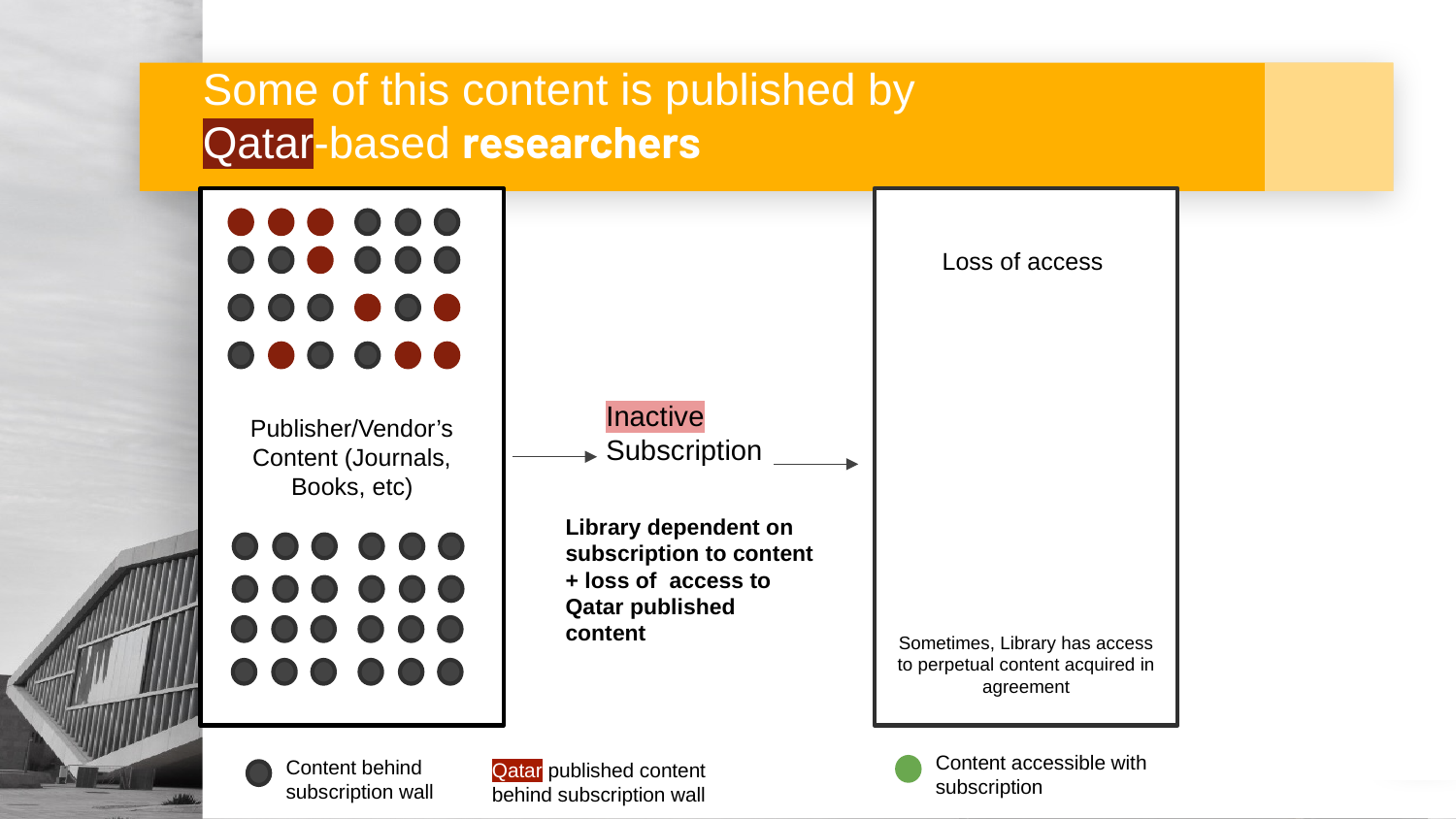

# Some of this content is published by Qatar-based researchers

Loss of access

Sometimes, Library has access to perpetual content acquired in agreement
Publisher/Vendor’s Content (Journals, Books, etc)

Inactive Subscription

Library dependent on subscription to content + loss of  access to Qatar published content

Qatar published content  behind subscription wall

Content accessible with subscription

Content behind subscription wall